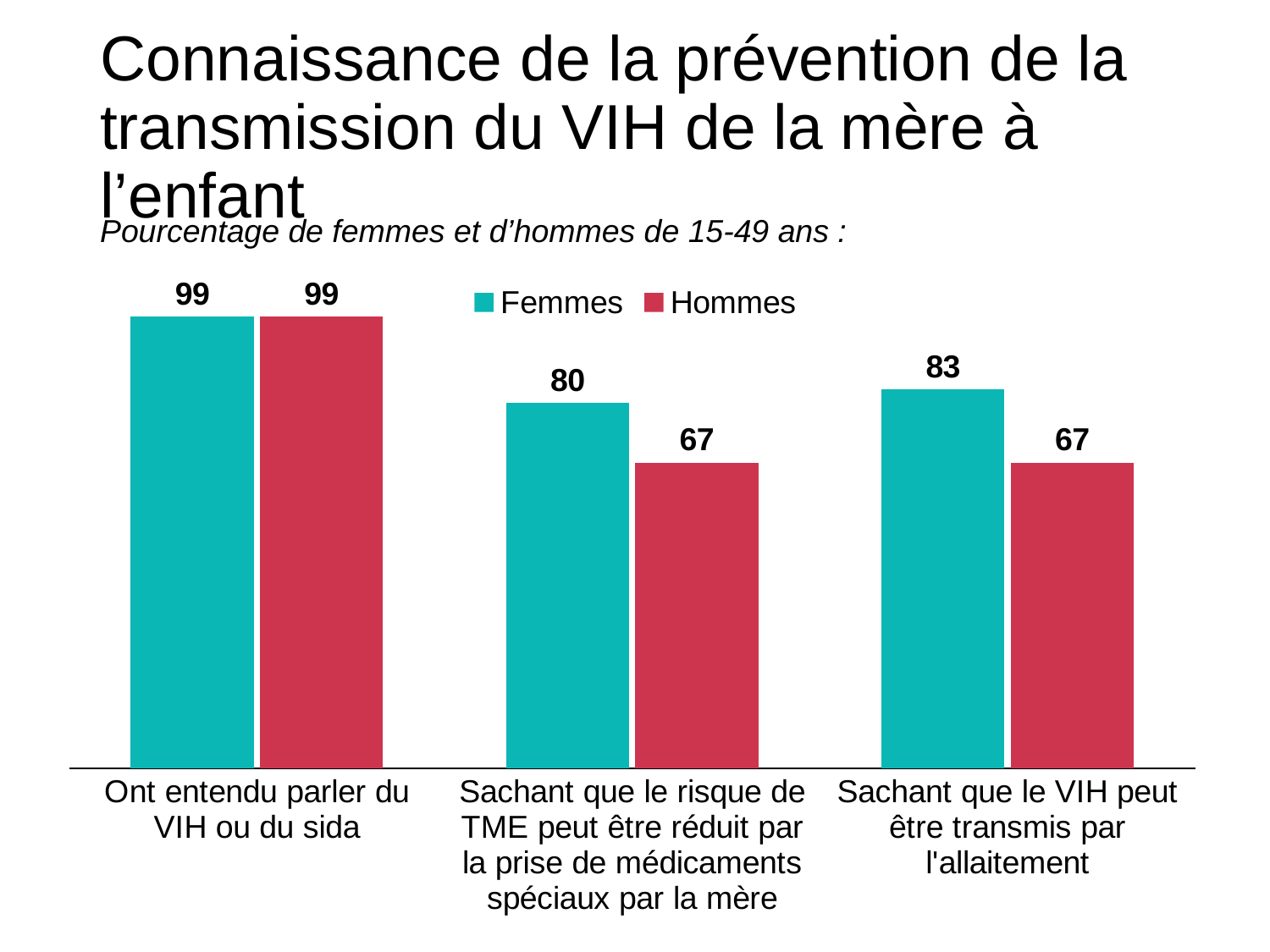

# Connaissance de la prévention de la transmission du VIH de la mère à l’enfant
Pourcentage de femmes et d’hommes de 15-49 ans :

### Chart

| Category | Femmes | Hommes |
|---|---|---|
| Ont entendu parler du VIH ou du sida | 99.0 | 99.0 |
| Sachant que le risque de TME peut être réduit par la prise de médicaments spéciaux par la mère | 80.0 | 67.0 |
| Sachant que le VIH peut être transmis par l'allaitement | 83.0 | 67.0 |